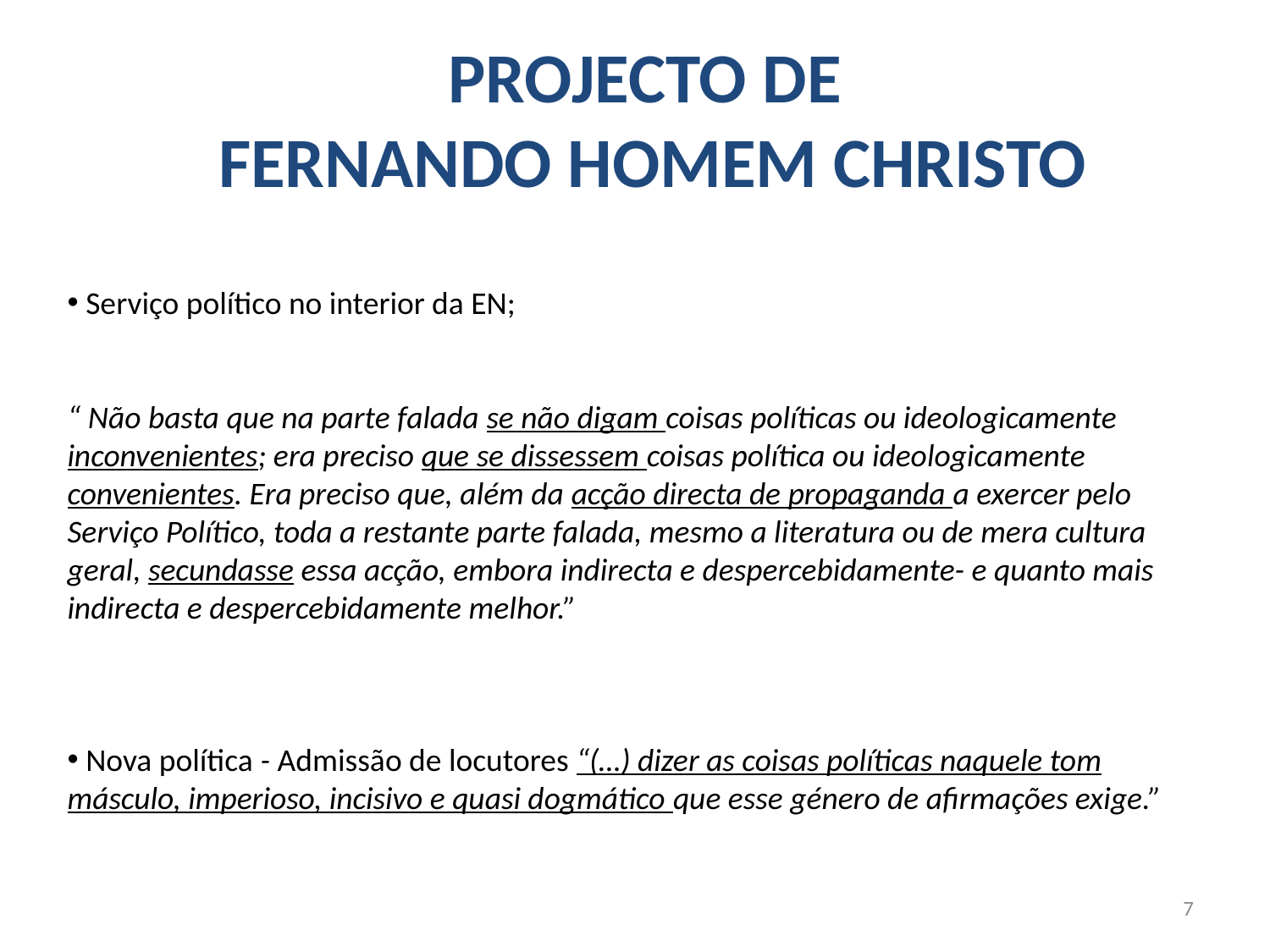

PROJECTO DE
 FERNANDO HOMEM CHRISTO
 Serviço político no interior da EN;

“ Não basta que na parte falada se não digam coisas políticas ou ideologicamente inconvenientes; era preciso que se dissessem coisas política ou ideologicamente convenientes. Era preciso que, além da acção directa de propaganda a exercer pelo Serviço Político, toda a restante parte falada, mesmo a literatura ou de mera cultura geral, secundasse essa acção, embora indirecta e despercebidamente- e quanto mais indirecta e despercebidamente melhor.”

 Nova política - Admissão de locutores “(…) dizer as coisas políticas naquele tom másculo, imperioso, incisivo e quasi dogmático que esse género de afirmações exige.”
7